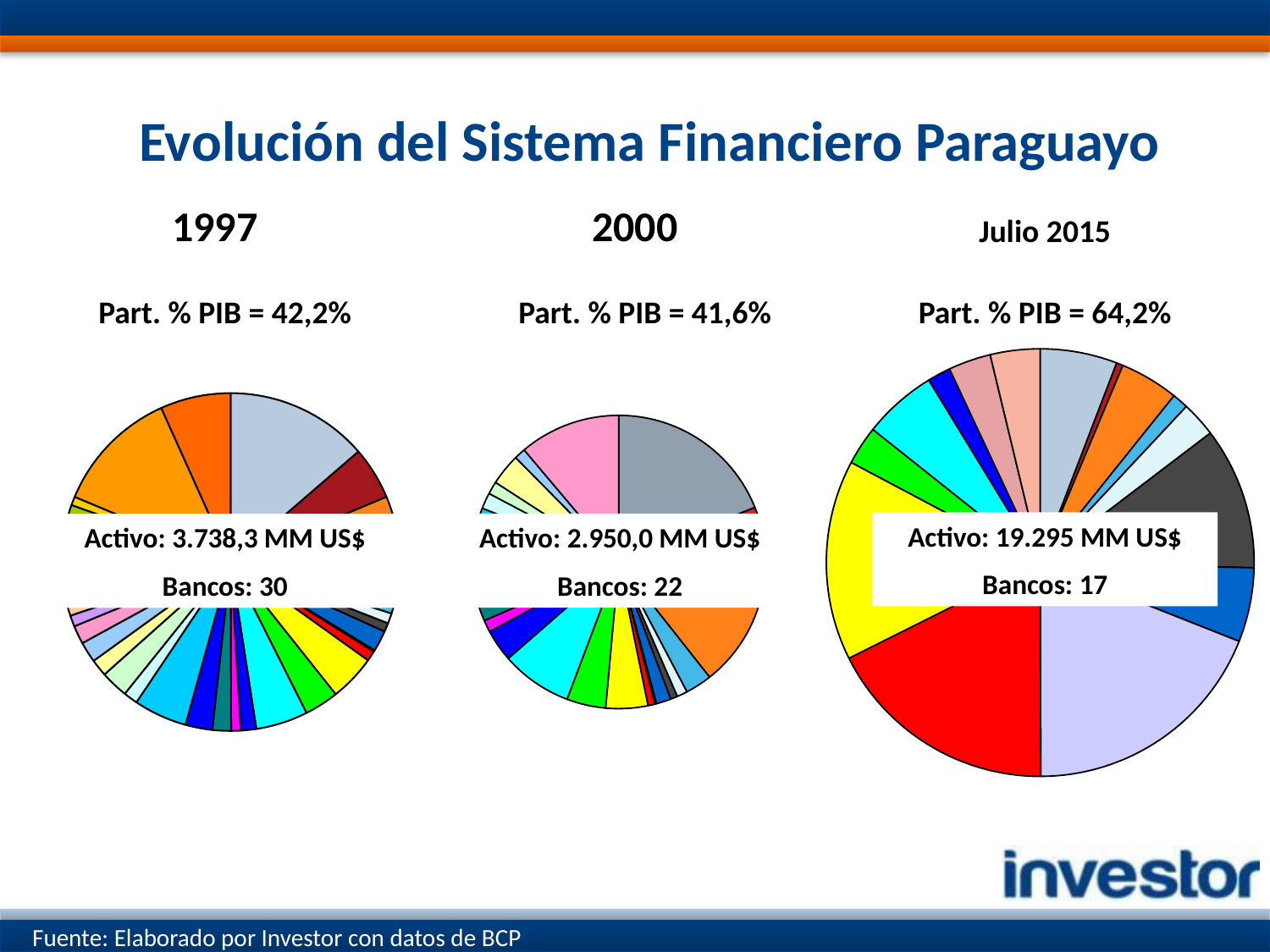

# Evolución del Sistema Financiero Paraguayo
1997
2000
Julio 2015
Part. % PIB = 42,2%
Part. % PIB = 41,6%
Part. % PIB = 64,2%

### Chart

| Category | jul-15 |
|---|---|
| BNF | 5658689.408331 |
| NACION ARG | 478715.18734403 |
| GNB | 4311818.621563 |
| DO BRASIL | 1185424.828337 |
| CITIBANK | 2593198.17286305 |
| BBVA | 10447874.28808 |
| SUDAMERIS | 5453248.387528 |
| ITAU | 18419909.288913 |
| CONTINENTAL | 17160001.341297 |
| REGIONAL | 14715044.784596 |
| AMAMBAY | 2857680.242807 |
| VISION | 5418119.423851 |
| ITAPUA | 1705830.23202781 |
| FAMILIAR | 3120110.180629 |
| ATLAS | 3654605.483596 |

### Chart

| Category | dic-97 |
|---|---|
| Citibank N | 510.7 |
| Lloyds TSB | 188.3 |
| ABN-AMRO Bank  | 273.3999999999996 |
| Do Brasil S.A. | 146.7 |
| Nación Argentina | 36.7 |
| China Trust | 31.6 |
| I.N.G. Bank | 75.1 |
| Repub. Oriental del Uruguay | 5.2 |
| BANESPA | 36.7 |
| Asunción S.A. | 165.5 |
| Interbanco S.A. | 122.2 |
| Sudameris S.A. | 186.0 |
| BBVA Banco | 55.1 |
| Integración S.A. | 33.9 |
| Continental S.A. | 66.8 |
| Parana S.A. | 96.1 |
| Aleman Paraguayo S.A | 190.8 |
| Corporación S.A. | 50.8 |
| Real del Paraguay S.A. | 98.9 |
| Regional S.A. | 61.4 |
| Amambay S.A. | 73.9 |
| Multibanco S.A.E.C.A. | 65.7 |
| Bancoplus S.A.I.F. | 40.0 |
| Desarrollo S.A. | 129.0 |
| Finamerica S.A. | 63.8 |
| Paraguayo Oriental S.A. | 129.4 |
| Busaif S.A. de Inv. y Fom. | 75.2 |
| Itabank de Inv. y Fom. S.A. | 30.8 |
| Nacional de Fomento  | 447.2 |
| Nacional de Trabajadores | 251.5 |

### Chart

| Category | dic-00 |
|---|---|
| Citibank N | 558.7 |
| Lloyds TSB | 209.3 |
| ABN-AMRO Bank  | 394.2 |
| Do Brasil S.A. | 86.6 |
| Nación Argentina | 34.3 |
| China Trust | 22.8 |
| I.N.G. Bank | 48.0 |
| Repub. Oriental del Uruguay | 5.5 |
| BANESPA | 22.0 |
| Asunción S.A. | 137.0 |
| Interbanco S.A. | 126.9 |
| Sudameris S.A. | 231.4 |
| BBVA Banco | 104.9 |
| Integración S.A. | 39.1 |
| Continental S.A. | 64.6 |
| Parana S.A. | 57.8 |
| Aleman Paraguayo S.A | 247.5 |
| Regional S.A. | 51.8 |
| Amambay S.A. | 41.1 |
| Multibanco S.A.E.C.A. | 102.6 |
| Bancoplus S.A.I.F. | 36.5 |
| Nacional de Fomento  | 329.3 |
Activo: 19.295 MM US$
Bancos: 17
Activo: 2.950,0 MM US$
Bancos: 22
Activo: 3.738,3 MM US$
Bancos: 30
Fuente: Elaborado por Investor con datos de BCP